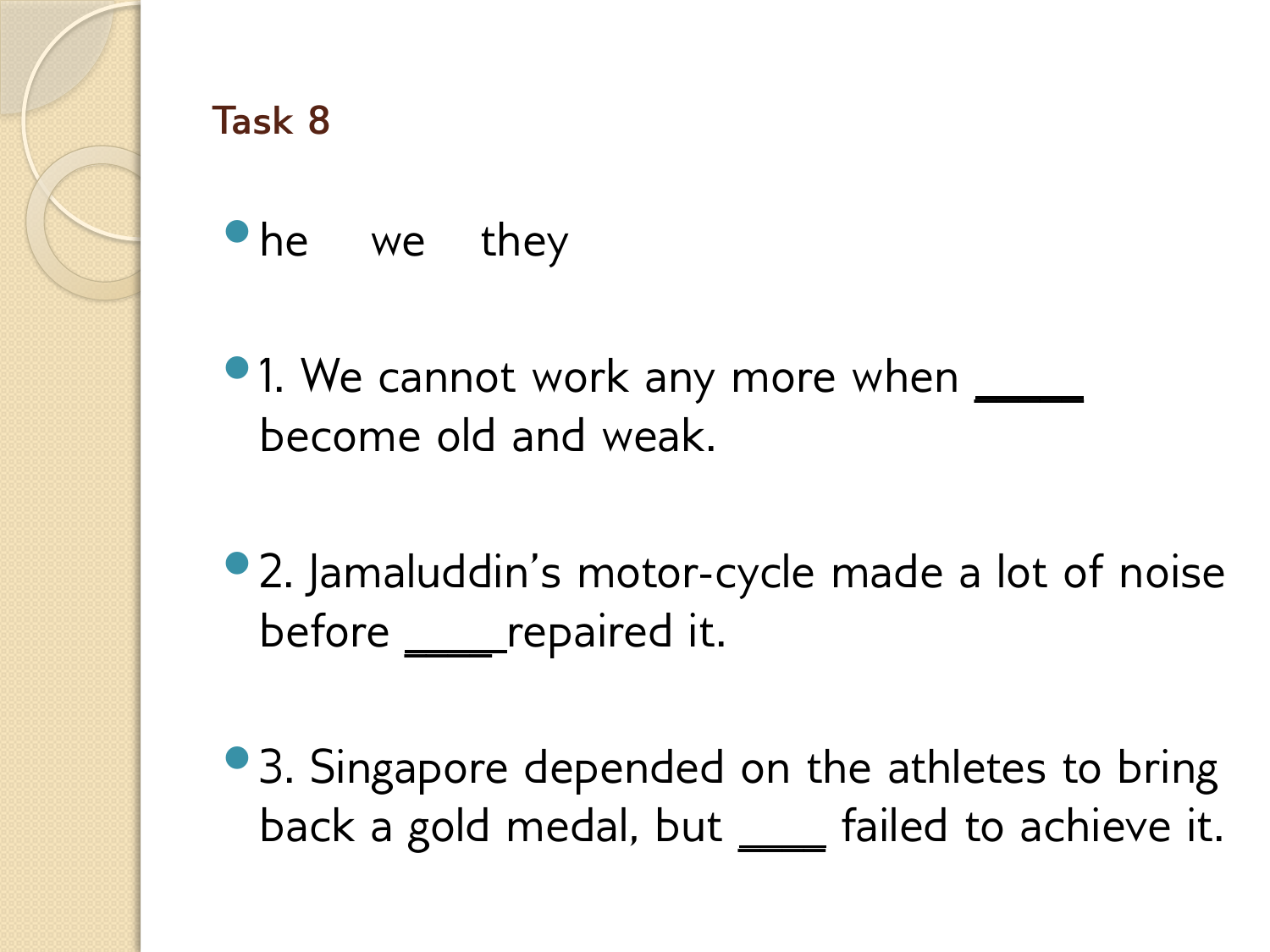

# Task 8
he		we		they

1. We cannot work any more when _____ become old and weak.

2. Jamaluddin’s motor-cycle made a lot of noise before ____ repaired it.

3. Singapore depended on the athletes to bring back a gold medal, but ____ failed to achieve it.